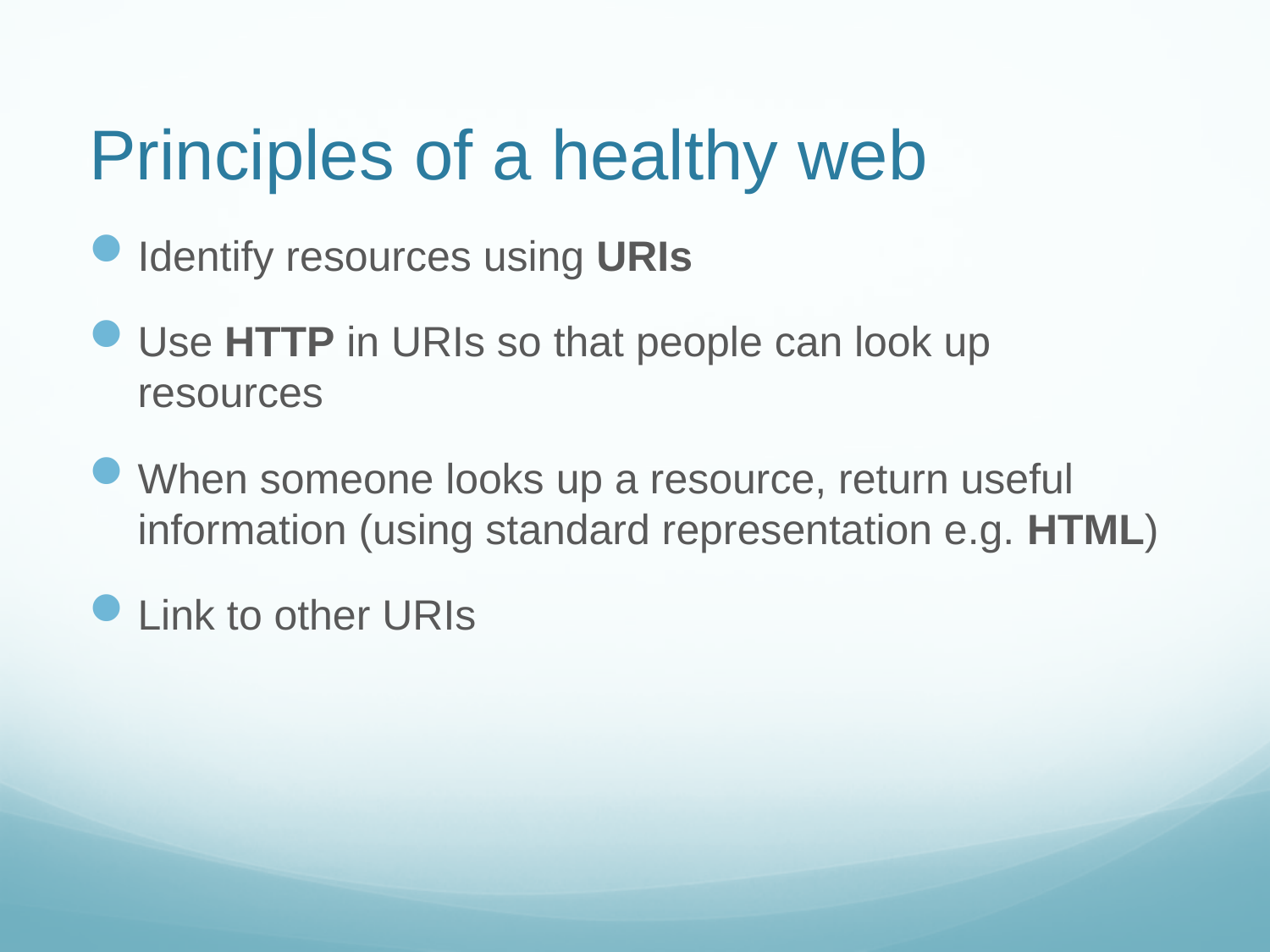

# Principles of a healthy web
Identify resources using URIs
Use HTTP in URIs so that people can look up resources
When someone looks up a resource, return useful information (using standard representation e.g. HTML)
Link to other URIs